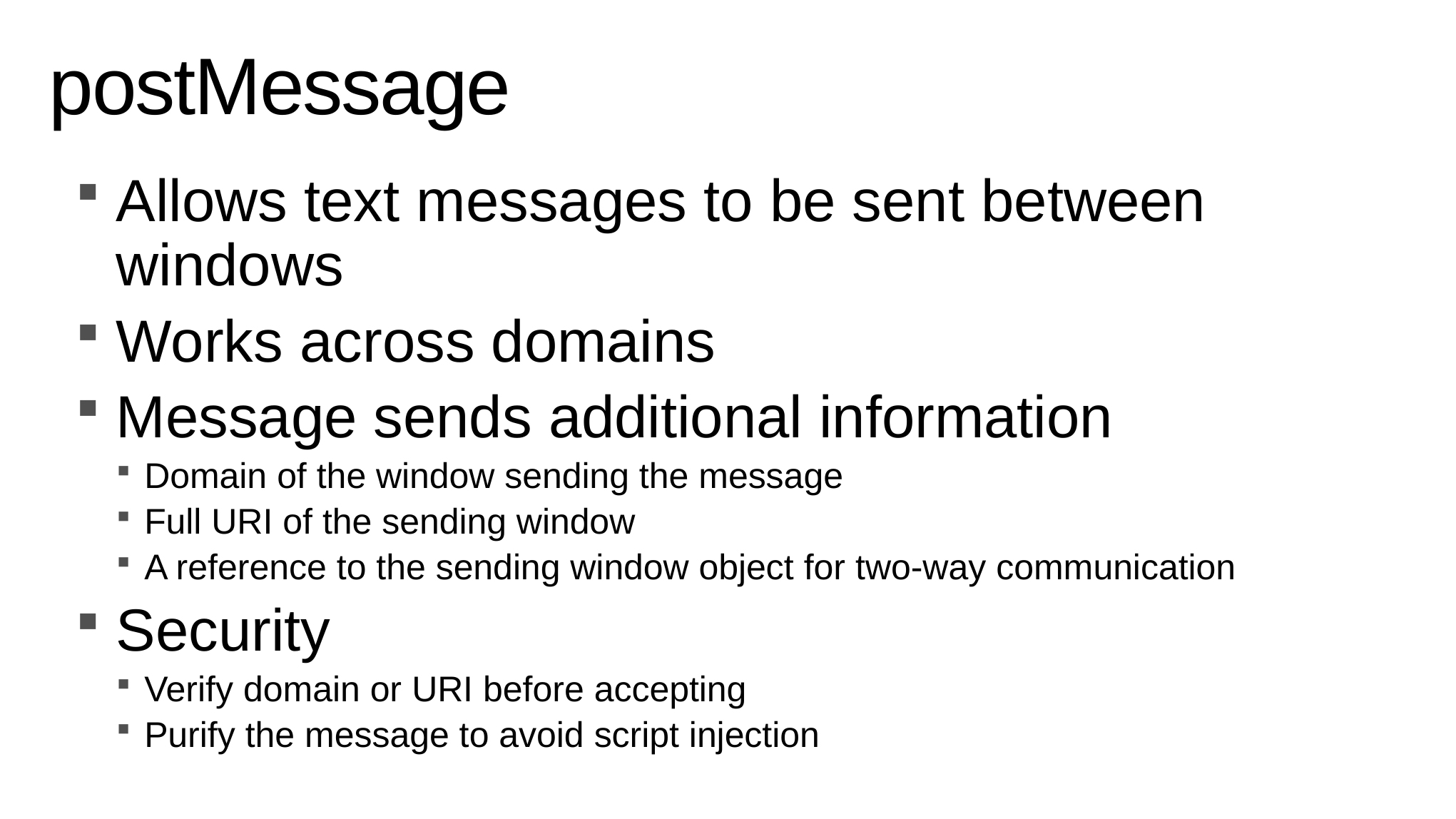

# postMessage
Allows text messages to be sent between windows
Works across domains
Message sends additional information
Domain of the window sending the message
Full URI of the sending window
A reference to the sending window object for two-way communication
Security
Verify domain or URI before accepting
Purify the message to avoid script injection